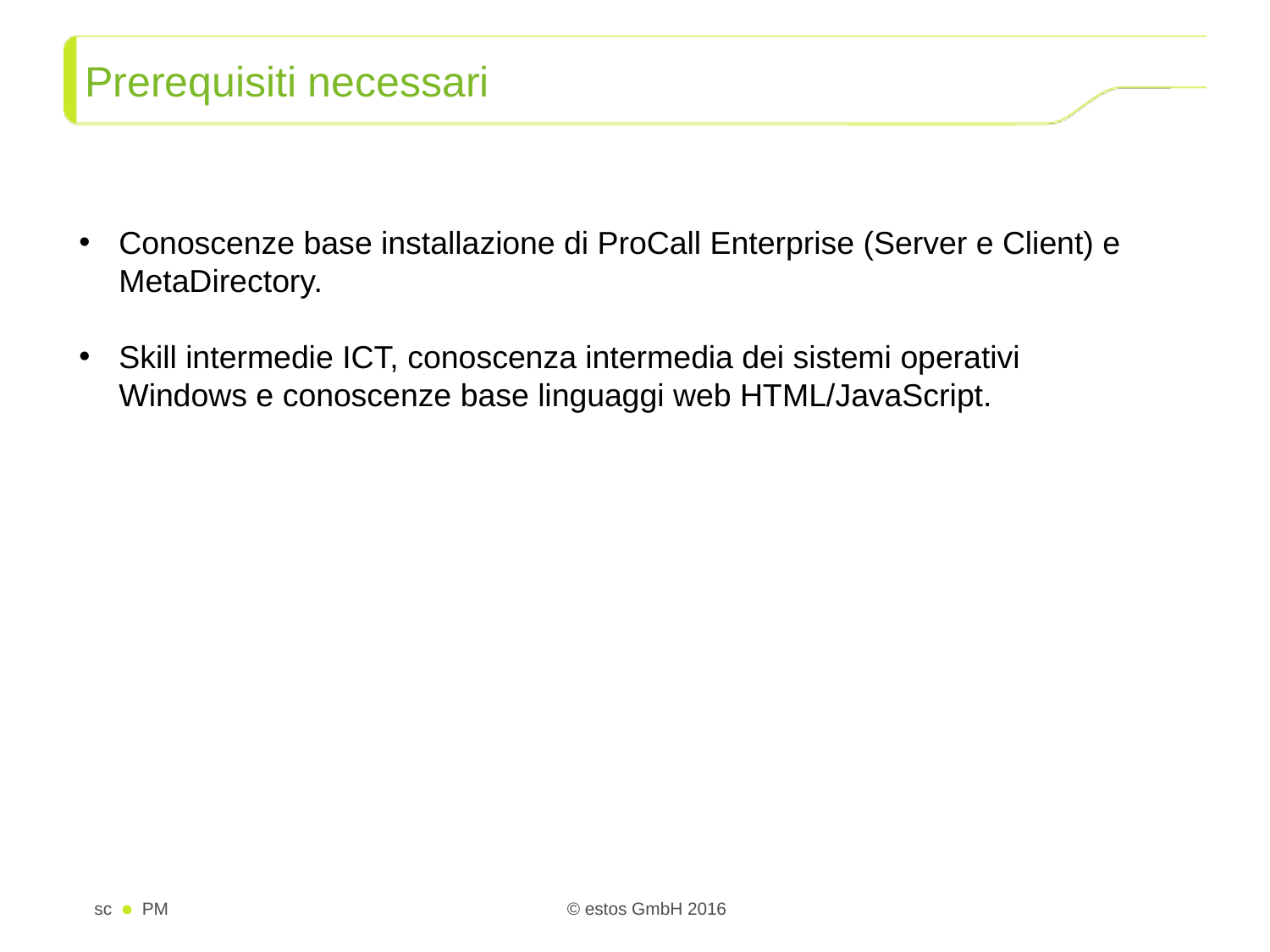

# Prerequisiti necessari
Conoscenze base installazione di ProCall Enterprise (Server e Client) e MetaDirectory.

Skill intermedie ICT, conoscenza intermedia dei sistemi operativi Windows e conoscenze base linguaggi web HTML/JavaScript.

sc
PM